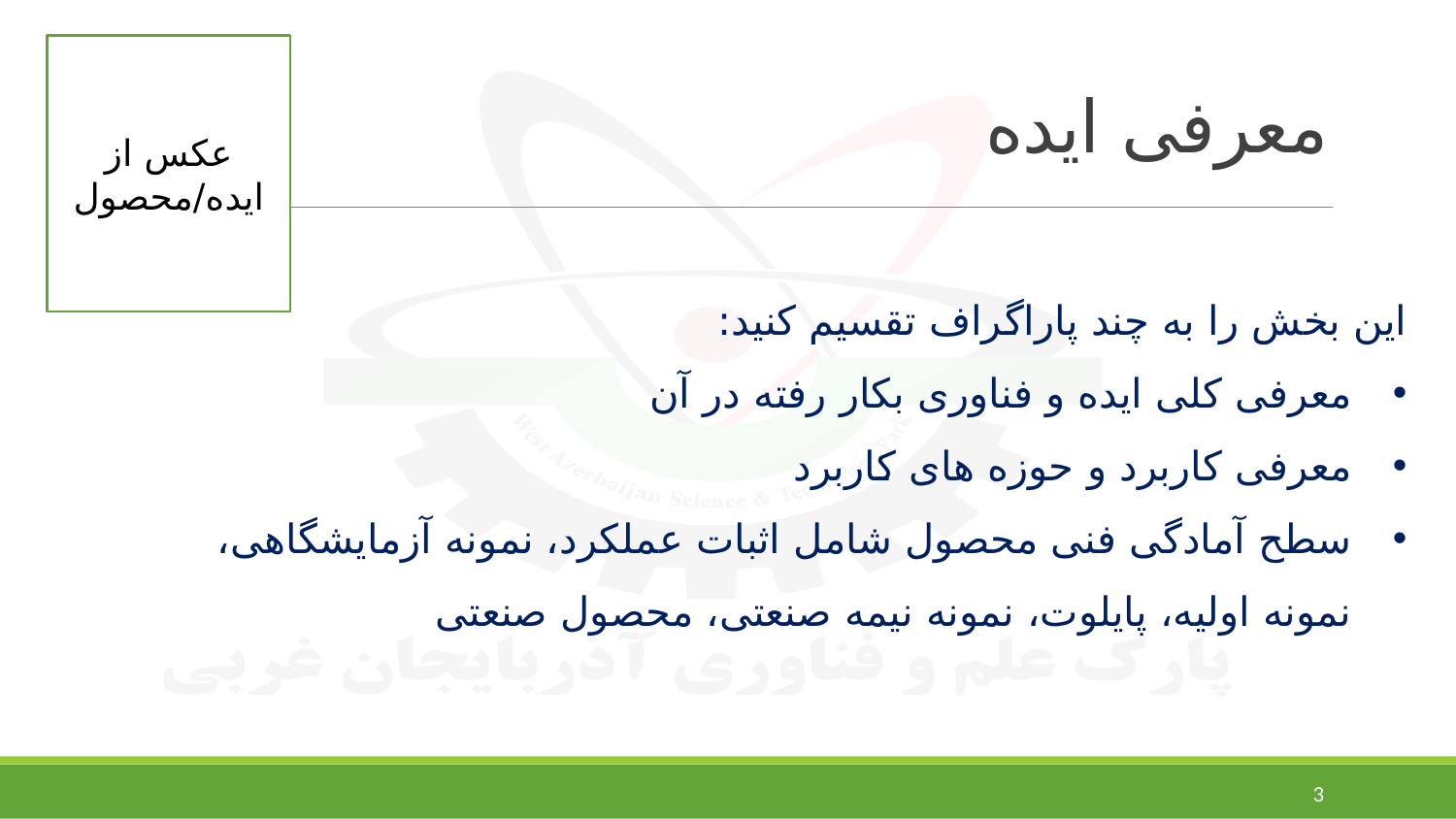

عکس از ایده/محصول

# معرفی ایده
این بخش را به چند پاراگراف تقسیم کنید:
معرفی کلی ایده و فناوری بکار رفته در آن
معرفی کاربرد و حوزه های کاربرد
سطح آمادگی فنی محصول شامل اثبات عملکرد، نمونه آزمایشگاهی، نمونه اولیه، پایلوت، نمونه نیمه صنعتی، محصول صنعتی

3